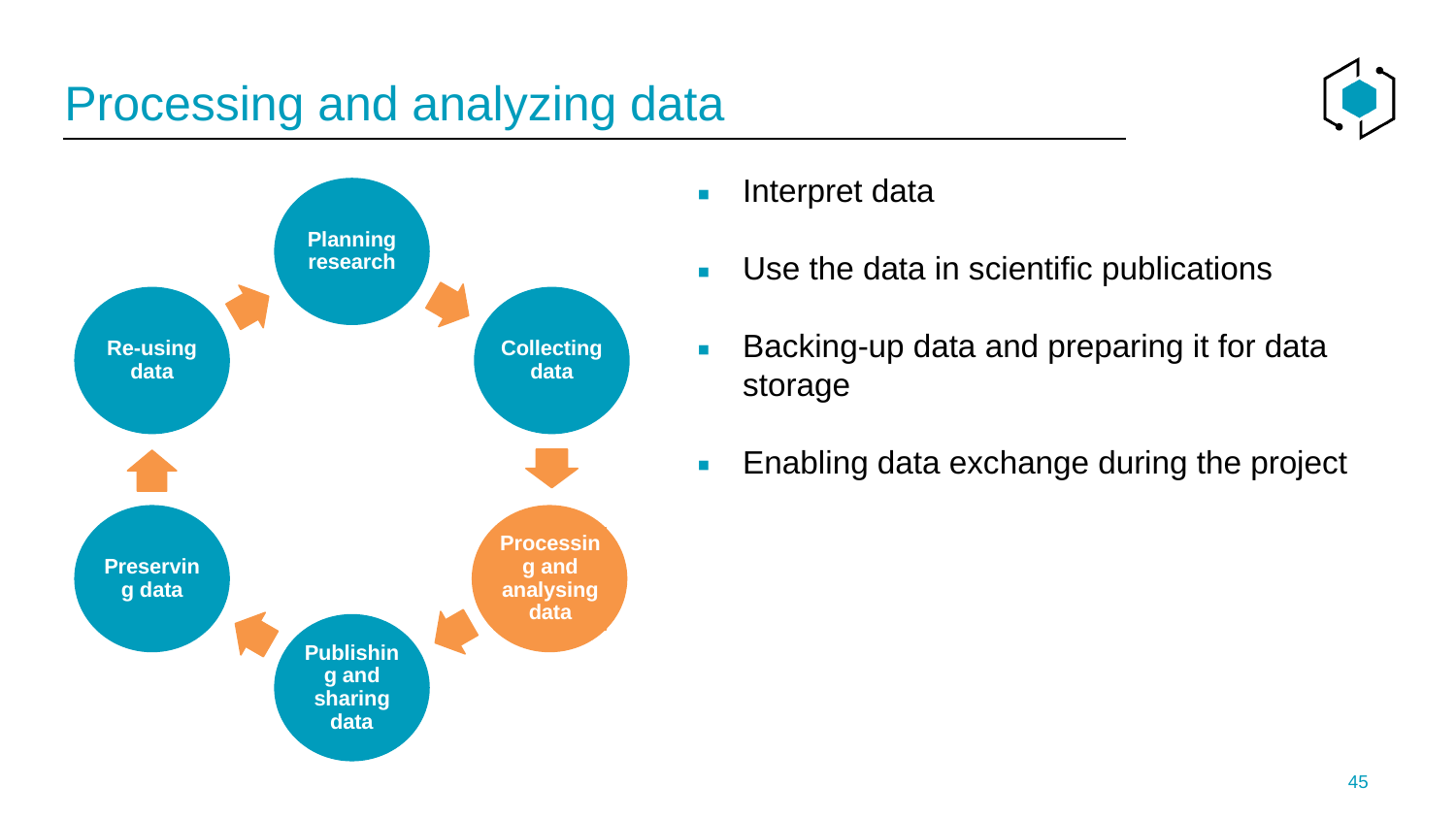

# Processing and analyzing data
Interpret data

Use the data in scientific publications

Backing-up data and preparing it for data storage

Enabling data exchange during the project

Planning research

Re-using data
Collecting data

Preserving data
Processing and analysing data

Publishing and sharing data
45